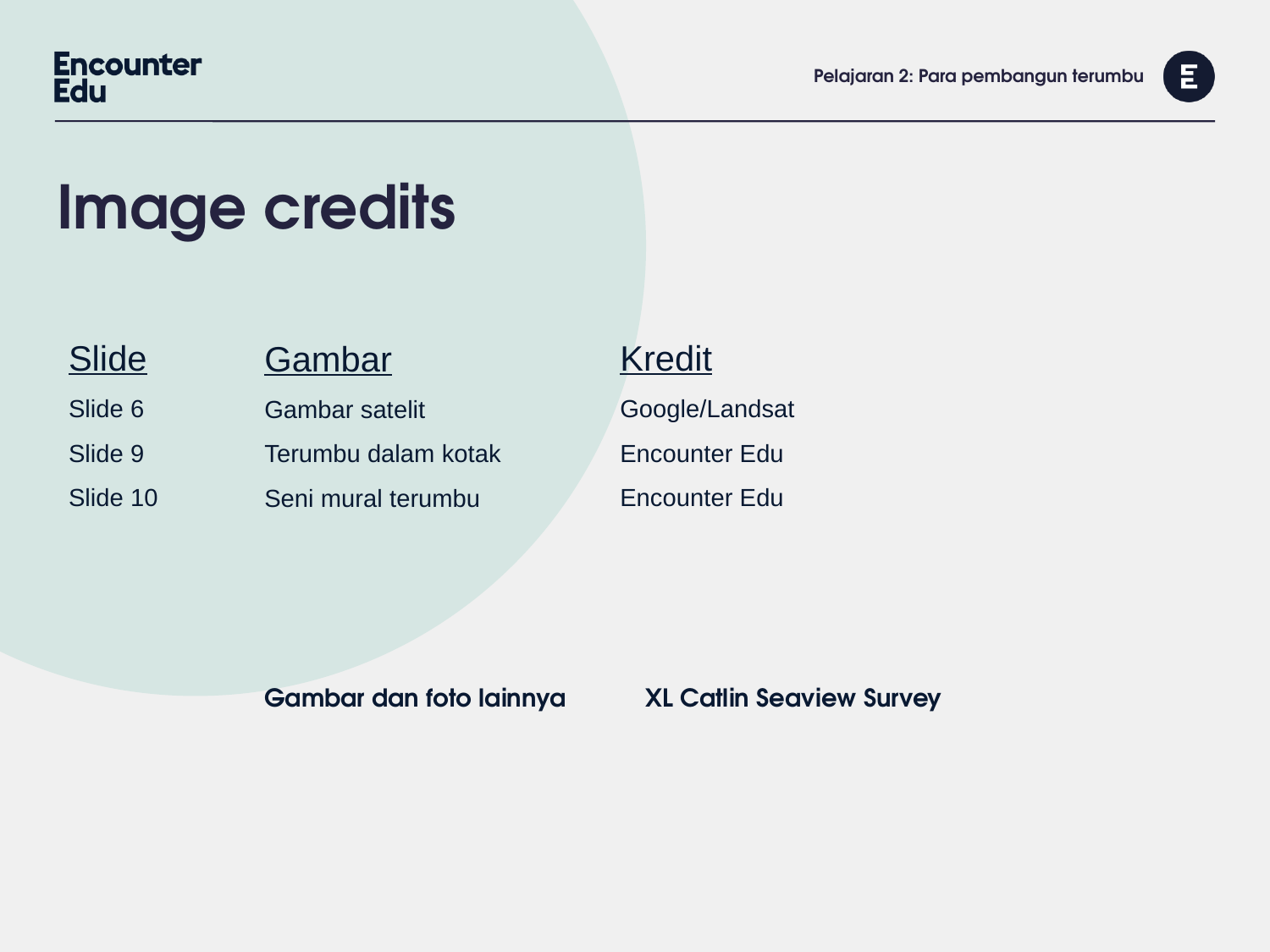

# Pelajaran 2: Para pembangun terumbu
Slide
Slide 6
Slide 9
Slide 10
Kredit
Google/Landsat
Encounter Edu
Encounter Edu
Gambar
Gambar satelit
Terumbu dalam kotak
Seni mural terumbu
Gambar dan foto lainnya 	XL Catlin Seaview Survey